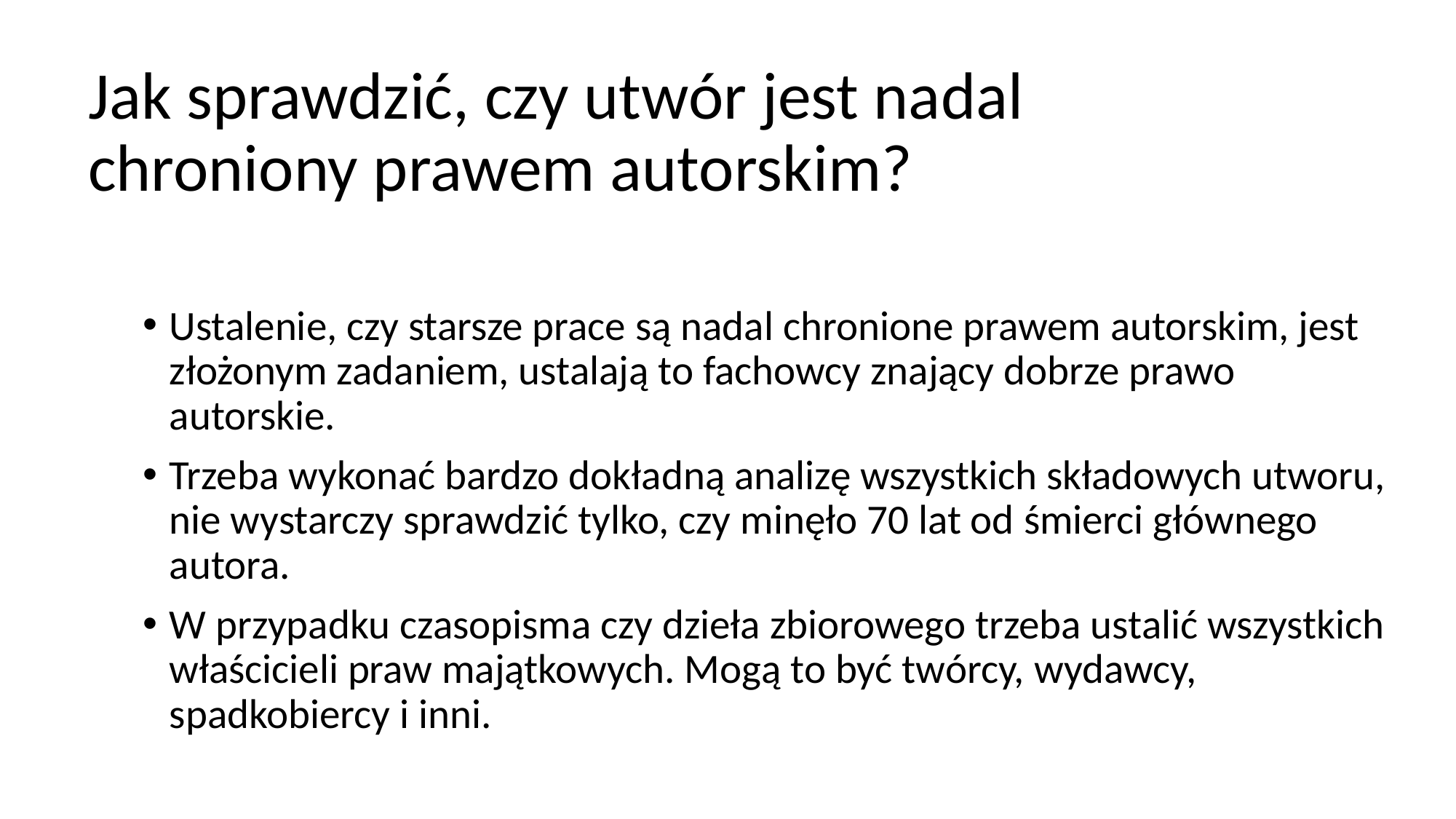

# Jak sprawdzić, czy utwór jest nadal chroniony prawem autorskim?
Ustalenie, czy starsze prace są nadal chronione prawem autorskim, jest złożonym zadaniem, ustalają to fachowcy znający dobrze prawo autorskie.
Trzeba wykonać bardzo dokładną analizę wszystkich składowych utworu, nie wystarczy sprawdzić tylko, czy minęło 70 lat od śmierci głównego autora.
W przypadku czasopisma czy dzieła zbiorowego trzeba ustalić wszystkich właścicieli praw majątkowych. Mogą to być twórcy, wydawcy, spadkobiercy i inni.